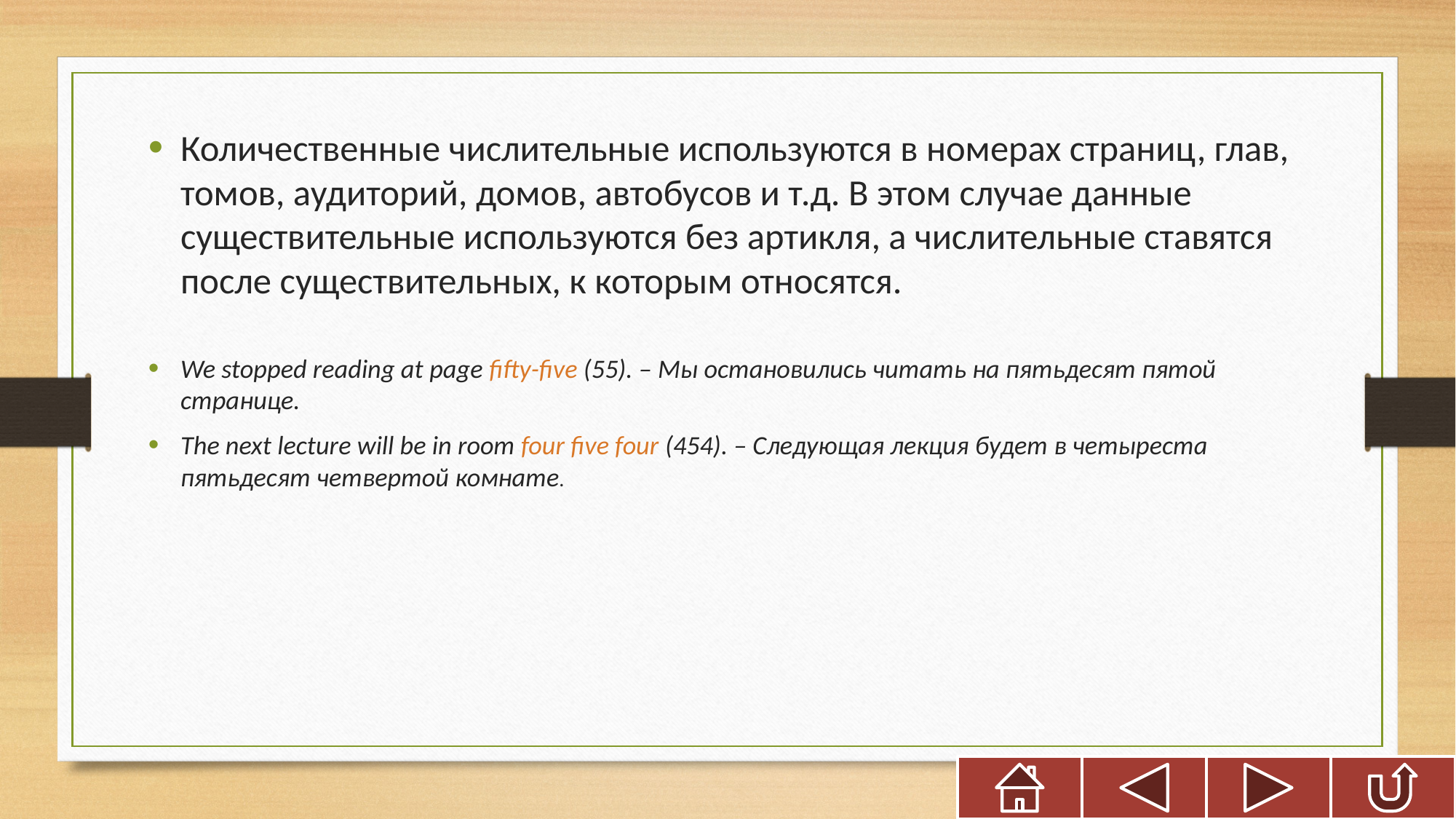

Количественные числительные используются в номерах страниц, глав, томов, аудиторий, домов, автобусов и т.д. В этом случае данные существительные используются без артикля, а числительные ставятся после существительных, к которым относятся.

We stopped reading at page fifty-five (55). – Мы остановились читать на пятьдесят пятой странице.
The next lecture will be in room four five four (454). – Следующая лекция будет в четыреста пятьдесят четвертой комнате.